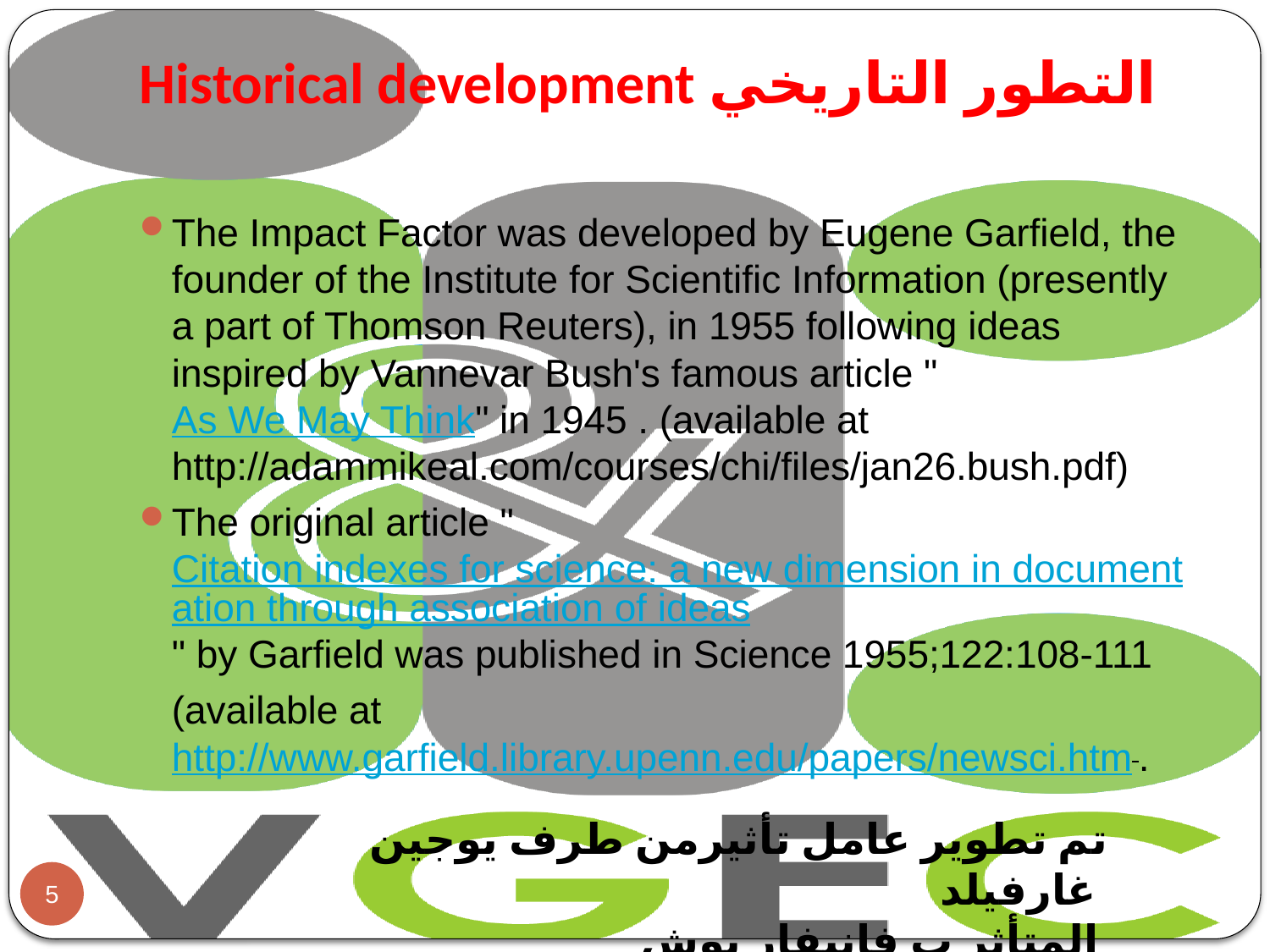

# Historical development التطور التاريخي
The Impact Factor was developed by Eugene Garfield, the founder of the Institute for Scientific Information (presently a part of Thomson Reuters), in 1955 following ideas inspired by Vannevar Bush's famous article "As We May Think" in 1945 . (available at http://adammikeal.com/courses/chi/files/jan26.bush.pdf)
The original article "Citation indexes for science: a new dimension in documentation through association of ideas" by Garfield was published in Science 1955;122:108-111
	(available at http://www.garfield.library.upenn.edu/papers/newsci.htm .
تم تطوير عامل تأثيرمن طرف يوجين غارفيلد
المتأثر ب فانيفار بوش
5